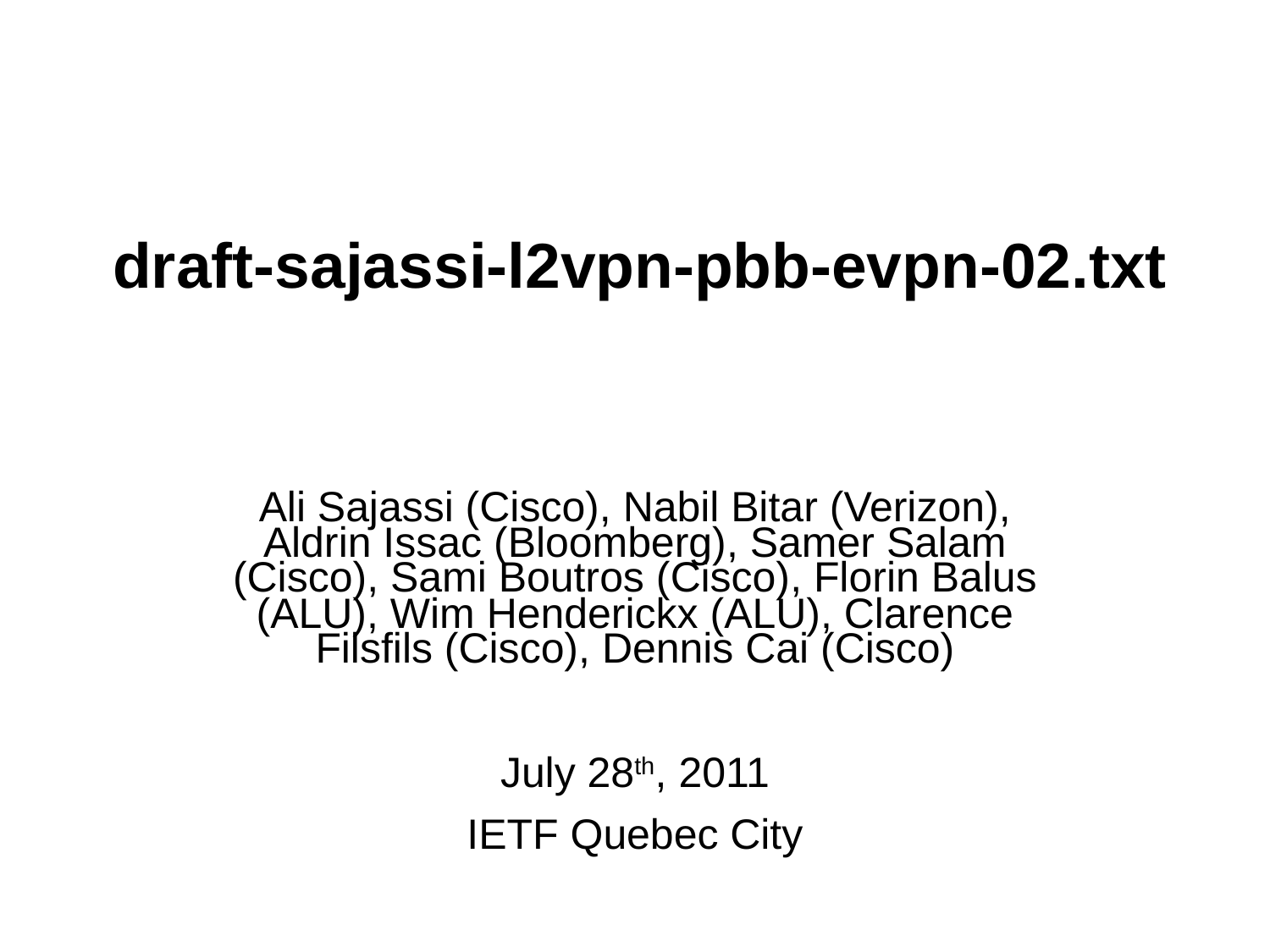

# draft-sajassi-l2vpn-pbb-evpn-02.txt
Ali Sajassi (Cisco), Nabil Bitar (Verizon), Aldrin Issac (Bloomberg), Samer Salam (Cisco), Sami Boutros (Cisco), Florin Balus (ALU), Wim Henderickx (ALU), Clarence Filsfils (Cisco), Dennis Cai (Cisco)

July 28th, 2011
IETF Quebec City